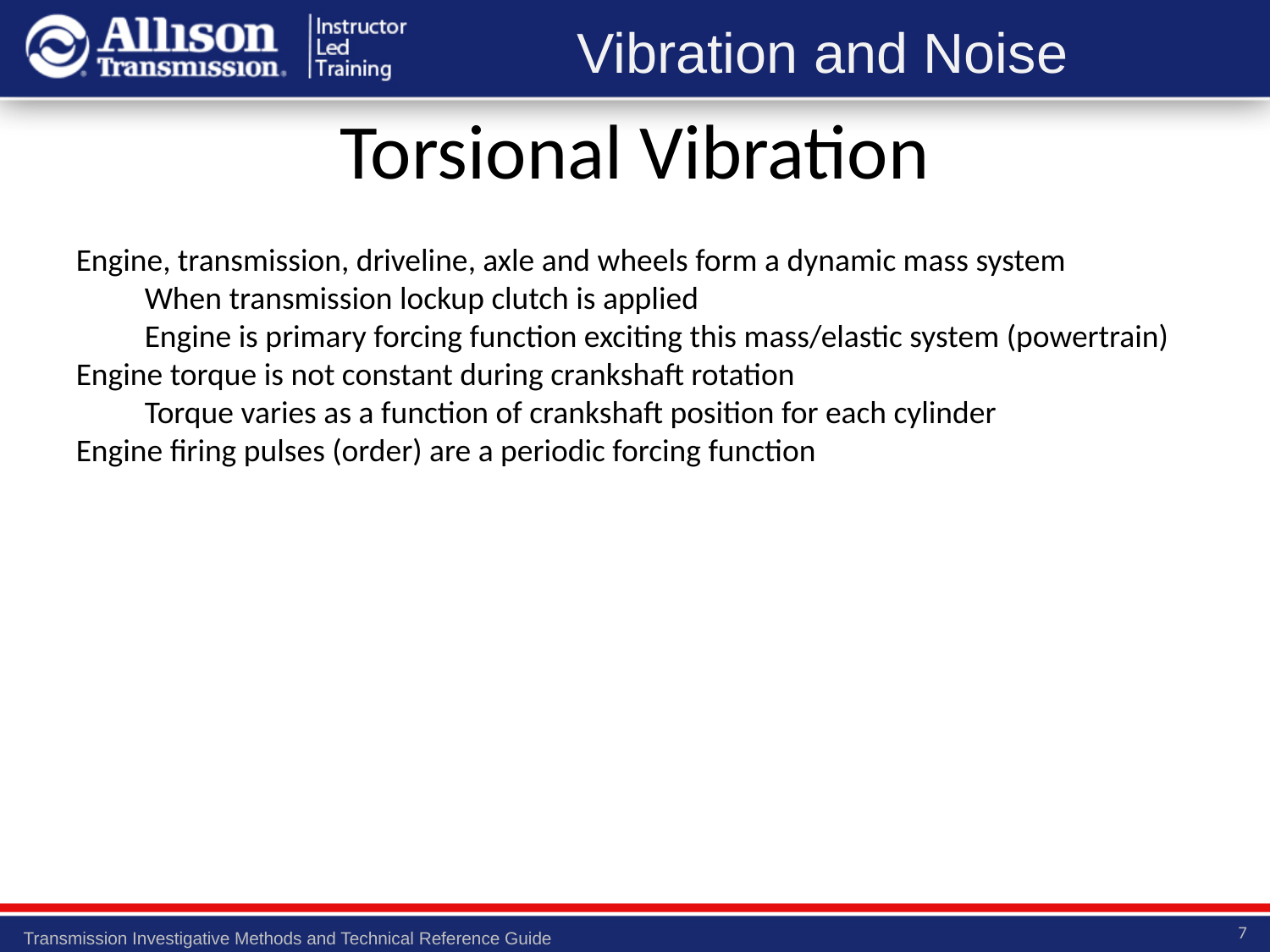

Torsional Vibration
Engine, transmission, driveline, axle and wheels form a dynamic mass system
When transmission lockup clutch is applied
Engine is primary forcing function exciting this mass/elastic system (powertrain)
Engine torque is not constant during crankshaft rotation
Torque varies as a function of crankshaft position for each cylinder
Engine firing pulses (order) are a periodic forcing function

7